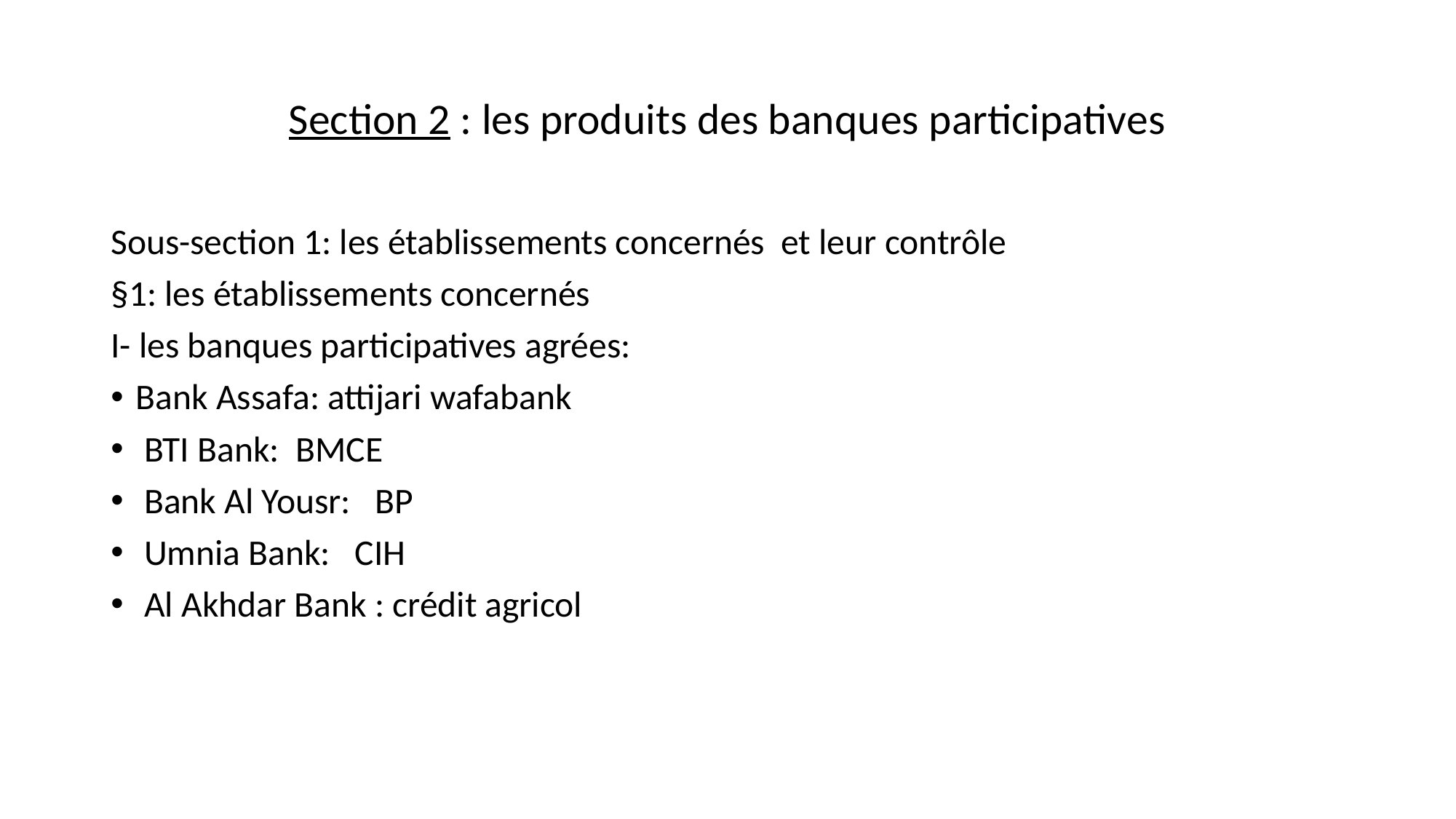

# Section 2 : les produits des banques participatives
Sous-section 1: les établissements concernés  et leur contrôle
§1: les établissements concernés
I- les banques participatives agrées:
Bank Assafa: attijari wafabank
 BTI Bank:  BMCE
 Bank Al Yousr:   BP
 Umnia Bank:   CIH
 Al Akhdar Bank : crédit agricol